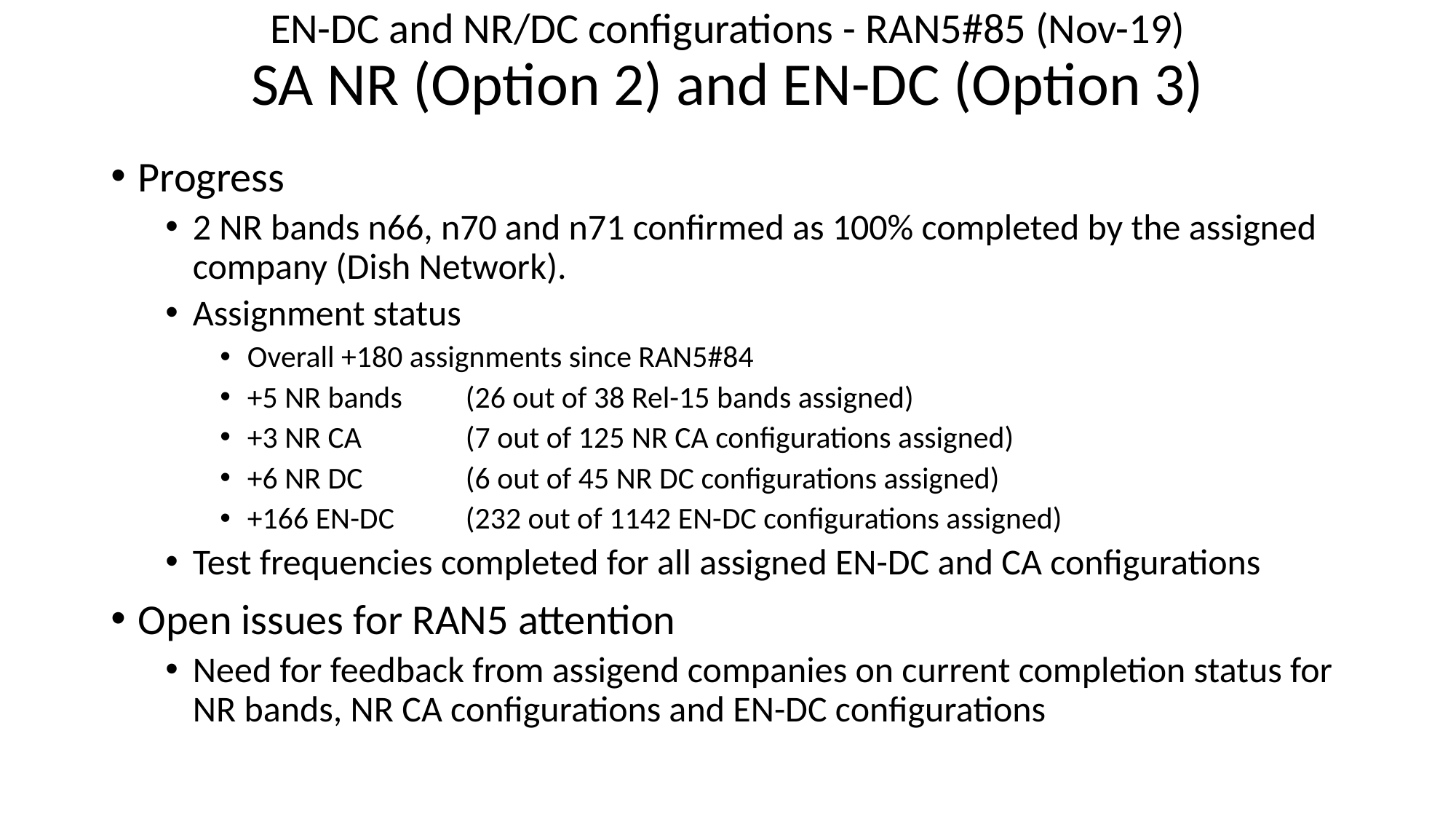

# EN-DC and NR/DC configurations - RAN5#85 (Nov-19) SA NR (Option 2) and EN-DC (Option 3)
Progress
2 NR bands n66, n70 and n71 confirmed as 100% completed by the assigned company (Dish Network).
Assignment status
Overall +180 assignments since RAN5#84
+5 NR bands 	(26 out of 38 Rel-15 bands assigned)
+3 NR CA 	(7 out of 125 NR CA configurations assigned)
+6 NR DC 	(6 out of 45 NR DC configurations assigned)
+166 EN-DC 	(232 out of 1142 EN-DC configurations assigned)
Test frequencies completed for all assigned EN-DC and CA configurations
Open issues for RAN5 attention
Need for feedback from assigend companies on current completion status for NR bands, NR CA configurations and EN-DC configurations